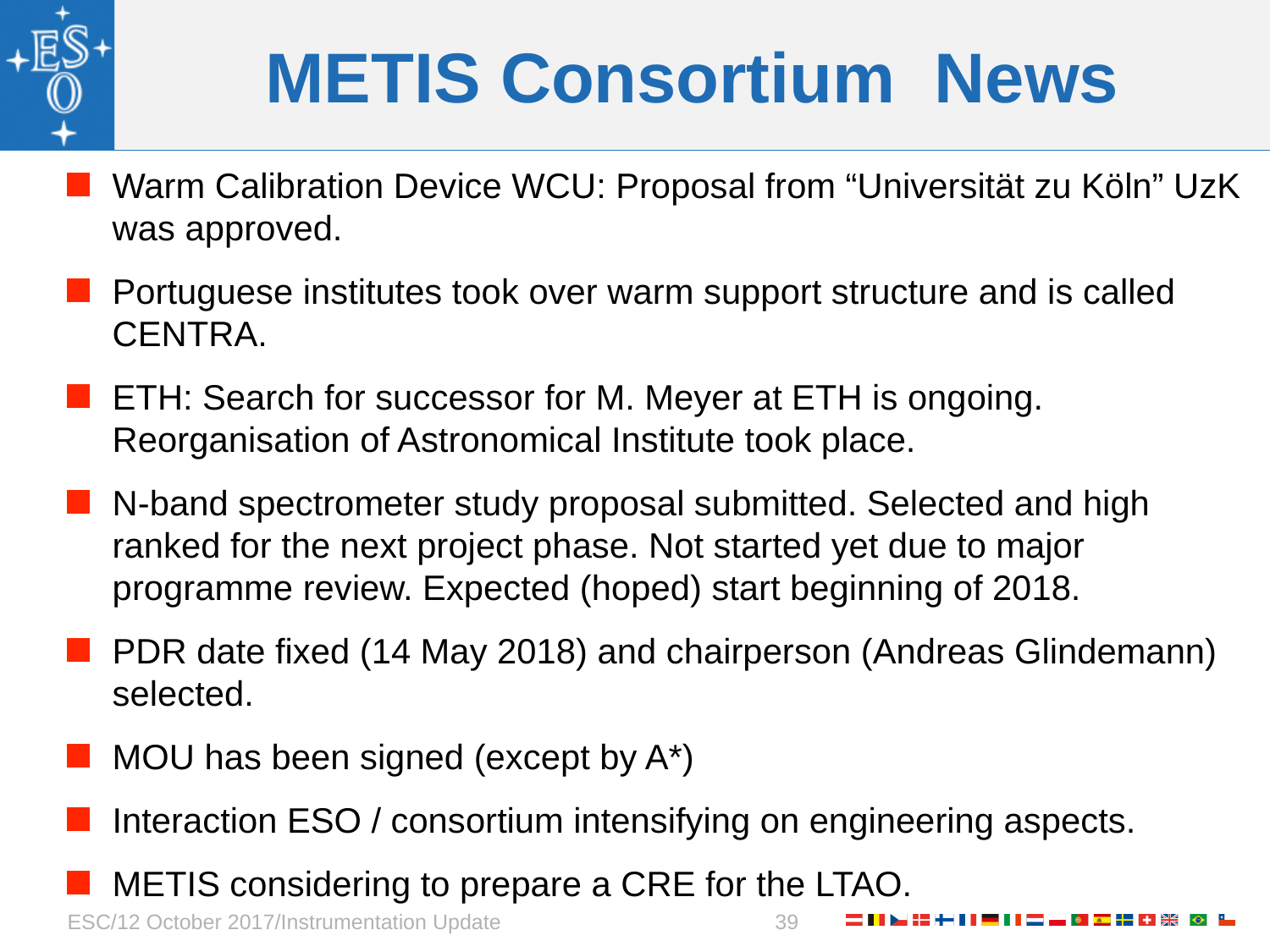

# METIS Consortium  News
Warm Calibration Device WCU: Proposal from “Universität zu Köln” UzK was approved.
Portuguese institutes took over warm support structure and is called CENTRA.
ETH: Search for successor for M. Meyer at ETH is ongoing. Reorganisation of Astronomical Institute took place.
N-band spectrometer study proposal submitted. Selected and high ranked for the next project phase. Not started yet due to major programme review. Expected (hoped) start beginning of 2018.
PDR date fixed (14 May 2018) and chairperson (Andreas Glindemann) selected.
MOU has been signed (except by A*)
Interaction ESO / consortium intensifying on engineering aspects.
METIS considering to prepare a CRE for the LTAO.

ESC/12 October 2017/Instrumentation Update
39